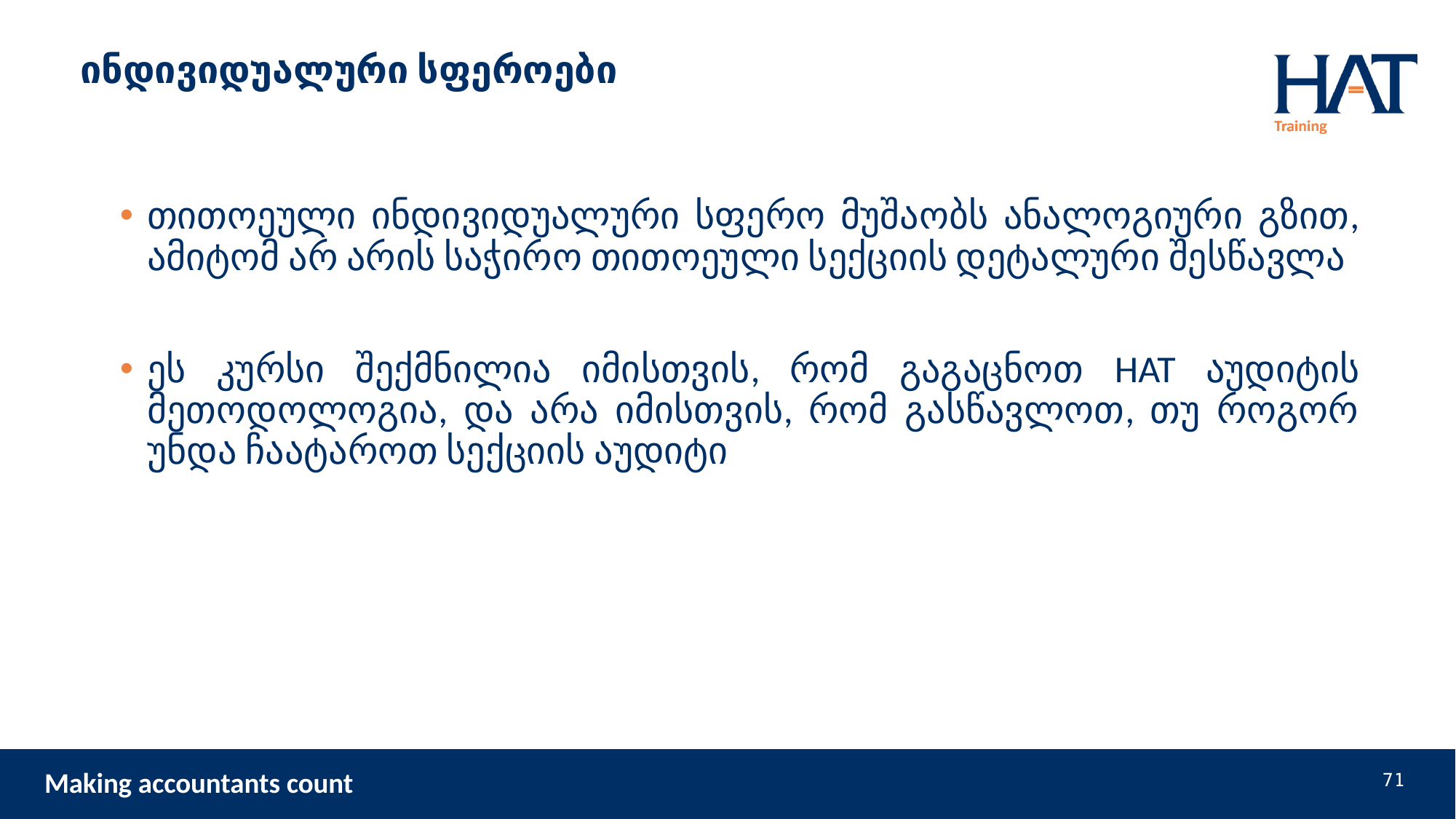

# ინდივიდუალური სფეროები
თითოეული ინდივიდუალური სფერო მუშაობს ანალოგიური გზით, ამიტომ არ არის საჭირო თითოეული სექციის დეტალური შესწავლა

ეს კურსი შექმნილია იმისთვის, რომ გაგაცნოთ HAT აუდიტის მეთოდოლოგია, და არა იმისთვის, რომ გასწავლოთ, თუ როგორ უნდა ჩაატაროთ სექციის აუდიტი
71